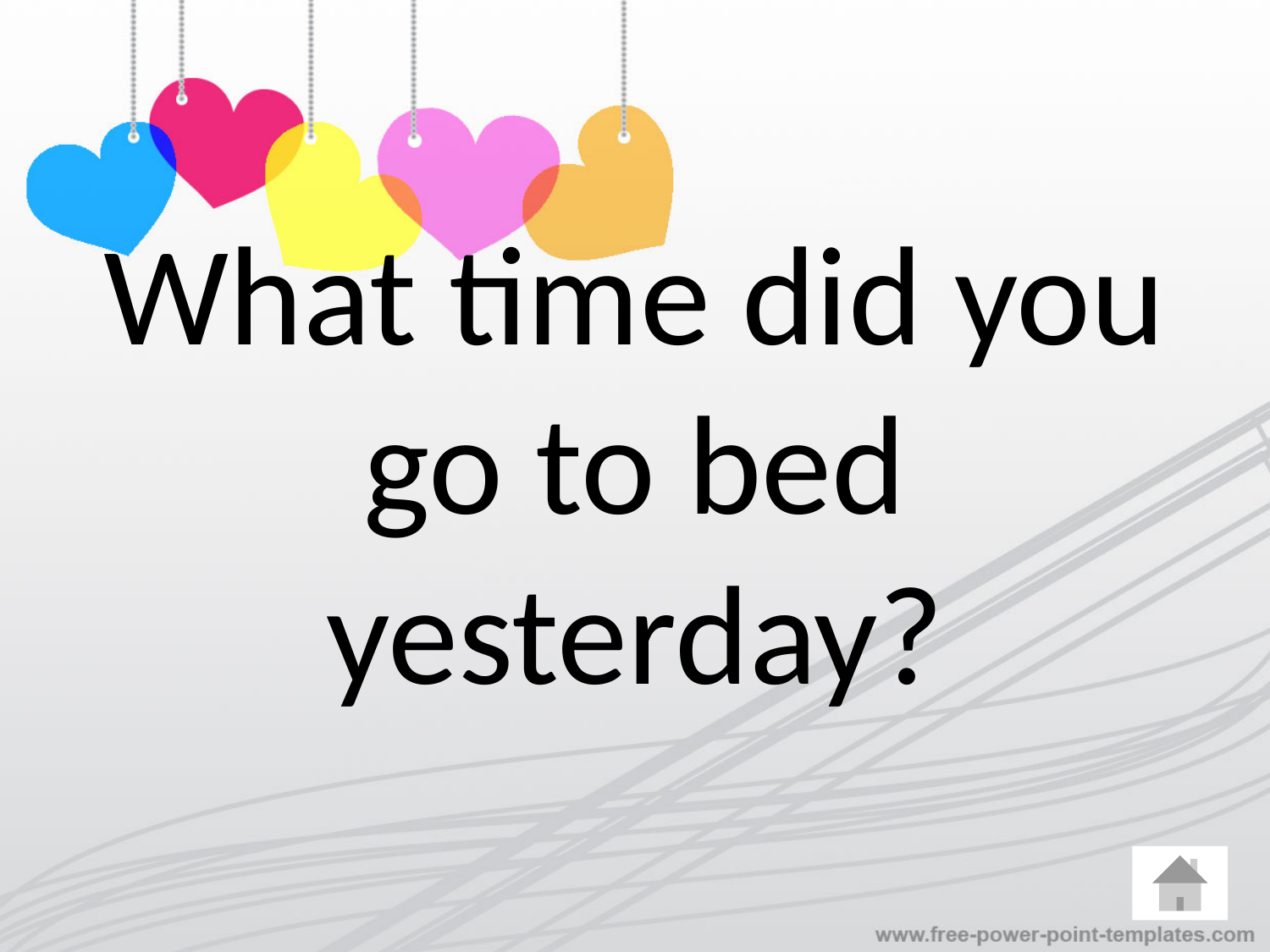

# What time did you go to bed yesterday?